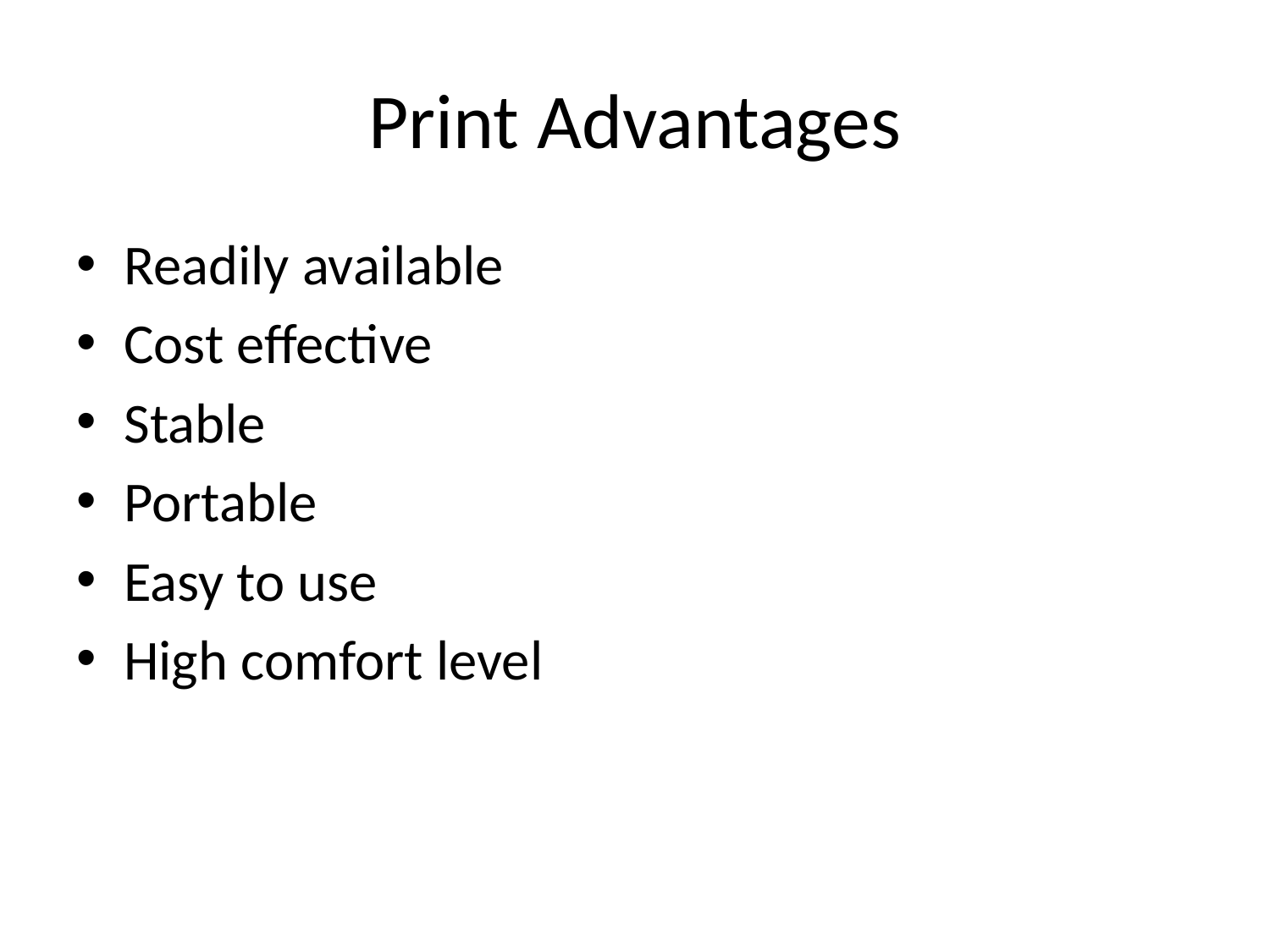

# Print Advantages
Readily available
Cost effective
Stable
Portable
Easy to use
High comfort level